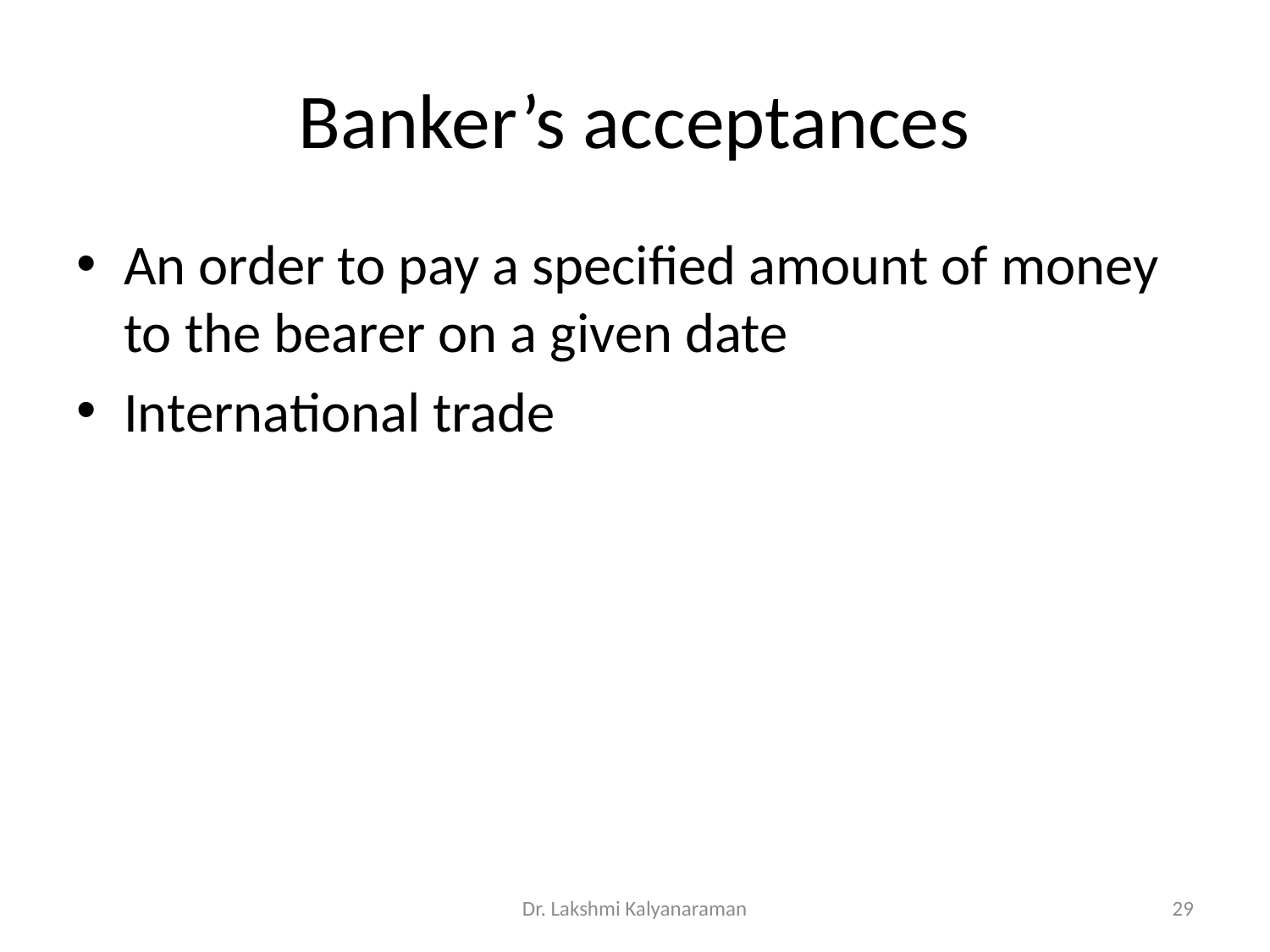

# Banker’s acceptances
An order to pay a specified amount of money to the bearer on a given date
International trade

Dr. Lakshmi Kalyanaraman
29